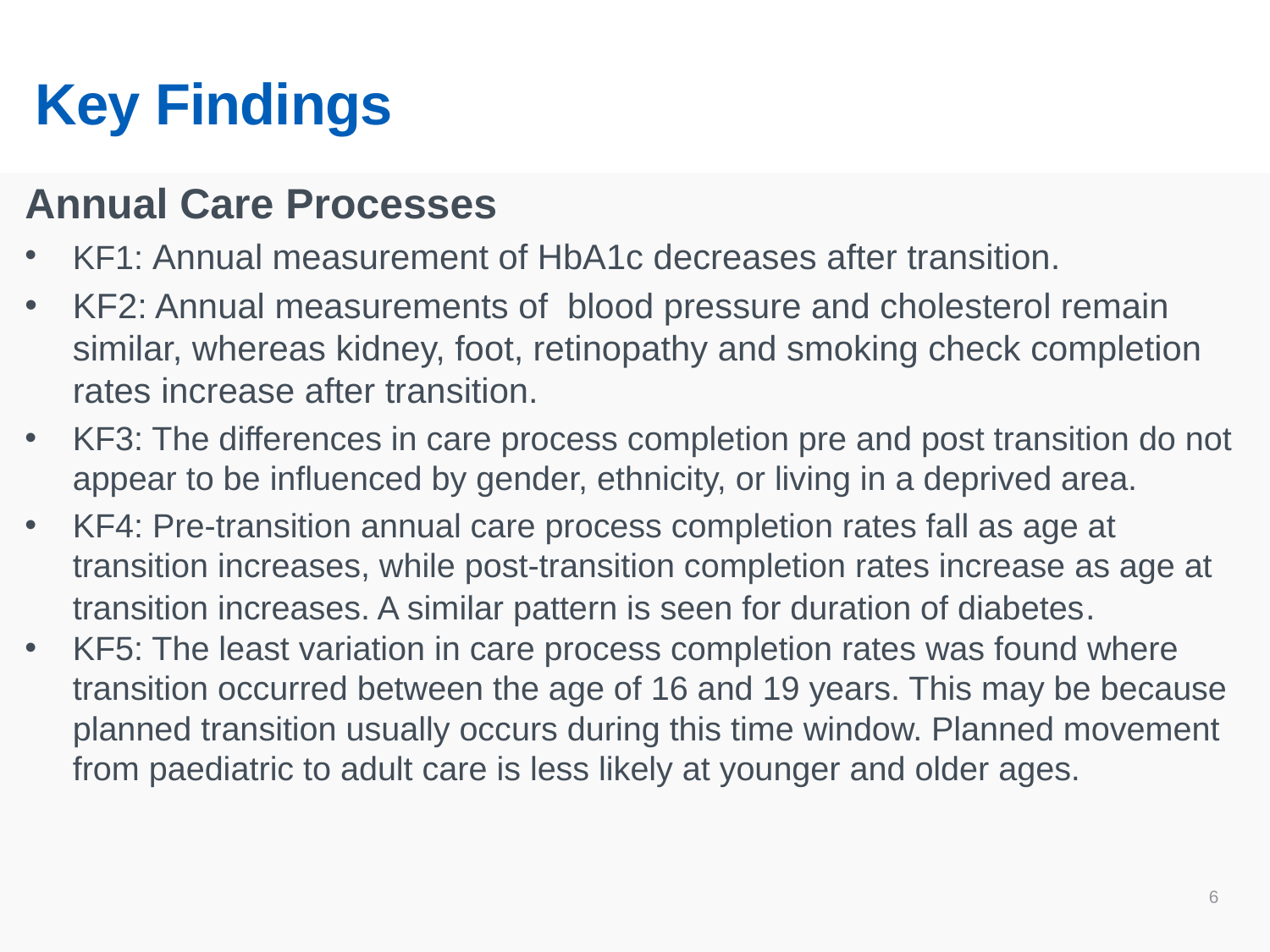

# Key Findings
Annual Care Processes
KF1: Annual measurement of HbA1c decreases after transition.
KF2: Annual measurements of  blood pressure and cholesterol remain similar, whereas kidney, foot, retinopathy and smoking check completion rates increase after transition.
KF3: The differences in care process completion pre and post transition do not appear to be influenced by gender, ethnicity, or living in a deprived area.
KF4: Pre-transition annual care process completion rates fall as age at transition increases, while post-transition completion rates increase as age at transition increases. A similar pattern is seen for duration of diabetes.
KF5: The least variation in care process completion rates was found where transition occurred between the age of 16 and 19 years. This may be because planned transition usually occurs during this time window. Planned movement from paediatric to adult care is less likely at younger and older ages.
6